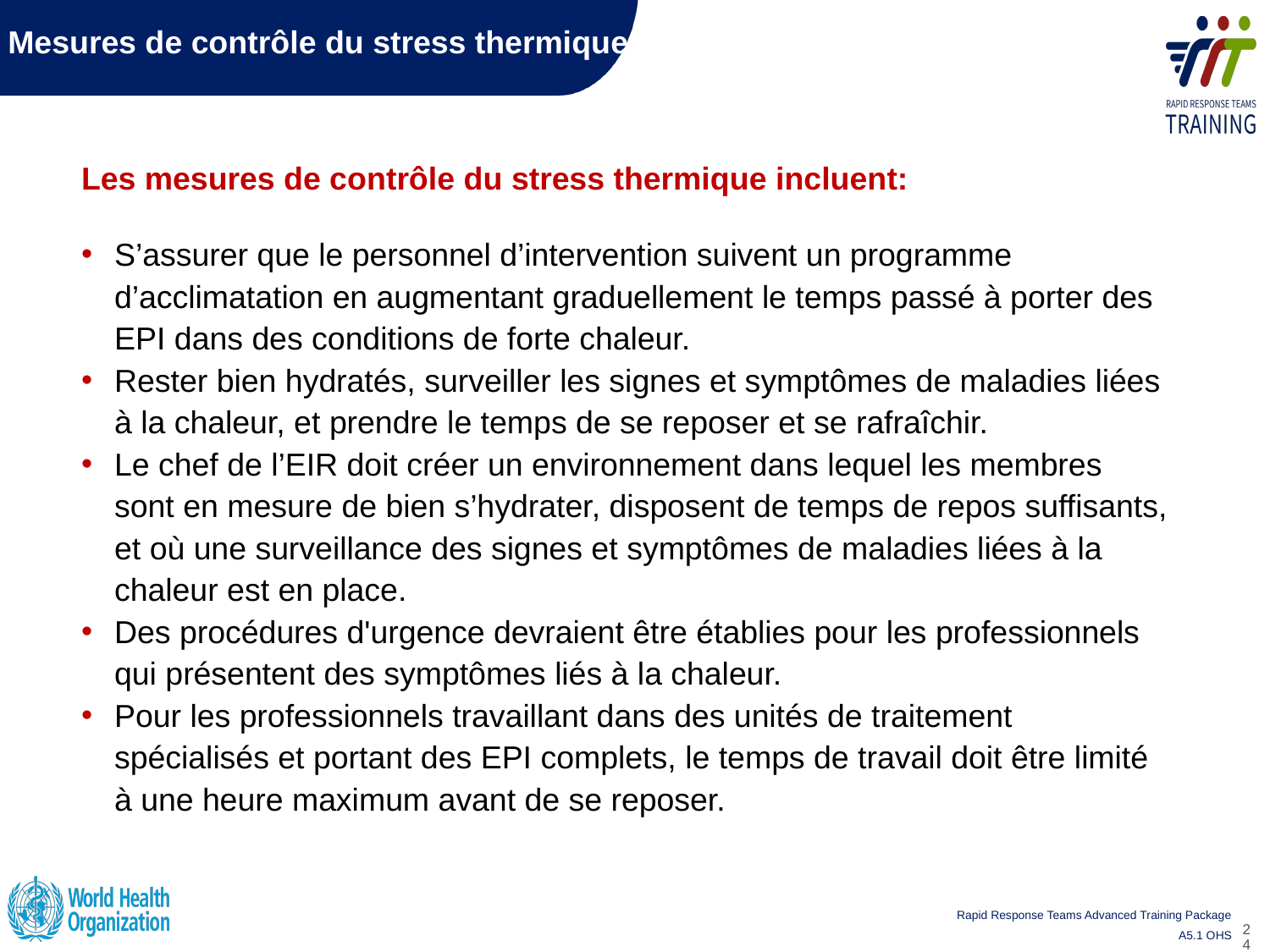

# Mesures de contrôle du stress thermique
Les mesures de contrôle du stress thermique incluent:

S’assurer que le personnel d’intervention suivent un programme d’acclimatation en augmentant graduellement le temps passé à porter des EPI dans des conditions de forte chaleur.
Rester bien hydratés, surveiller les signes et symptômes de maladies liées à la chaleur, et prendre le temps de se reposer et se rafraîchir.
Le chef de l’EIR doit créer un environnement dans lequel les membres sont en mesure de bien s’hydrater, disposent de temps de repos suffisants, et où une surveillance des signes et symptômes de maladies liées à la chaleur est en place.
Des procédures d'urgence devraient être établies pour les professionnels qui présentent des symptômes liés à la chaleur.
Pour les professionnels travaillant dans des unités de traitement spécialisés et portant des EPI complets, le temps de travail doit être limité à une heure maximum avant de se reposer.
24